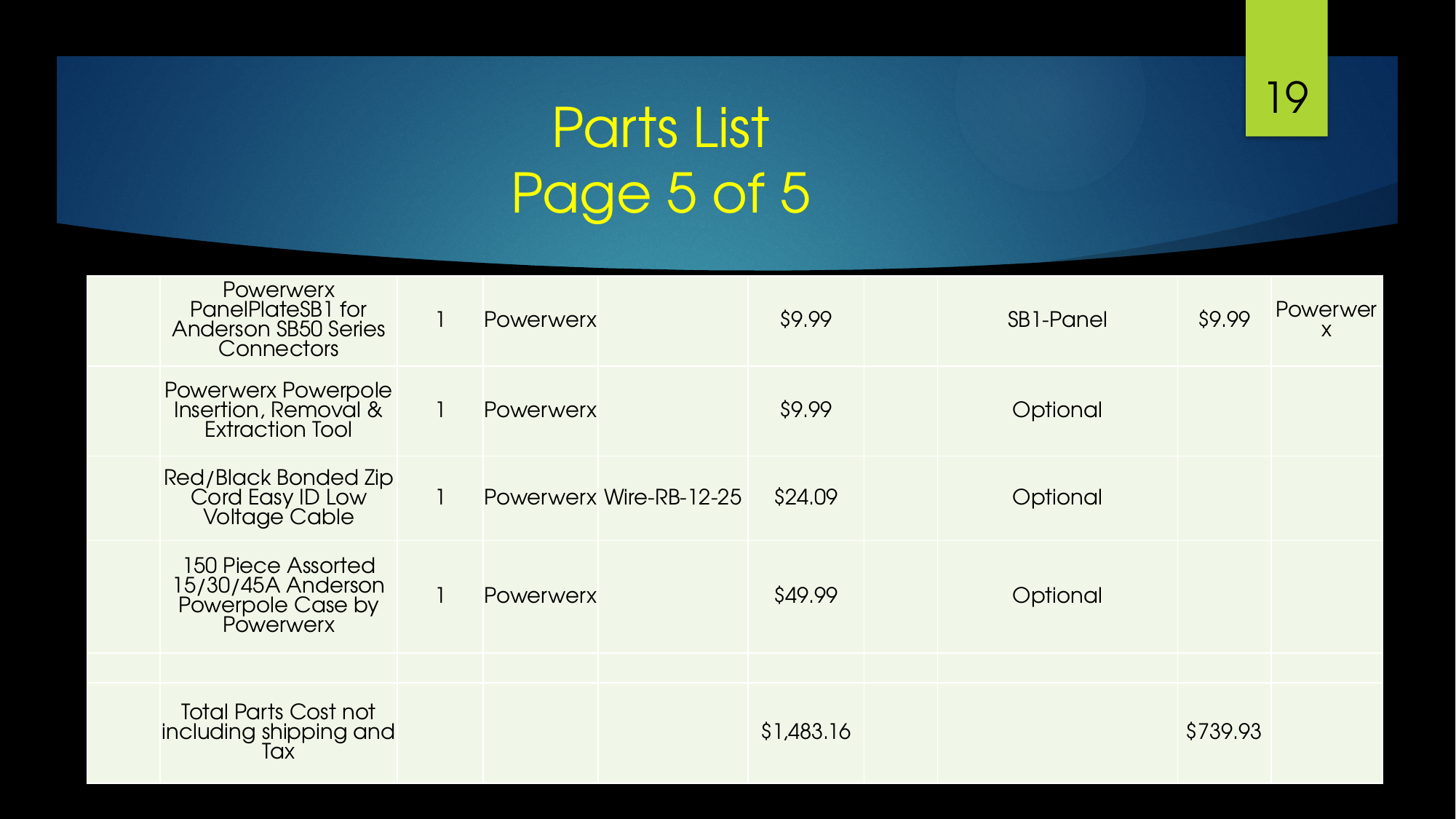

19
# Parts List Page 5 of 5
|  | Powerwerx PanelPlateSB1 for Anderson SB50 Series Connectors | 1 | Powerwerx |  | $9.99 |  | SB1-Panel | $9.99 | Powerwerx |
| --- | --- | --- | --- | --- | --- | --- | --- | --- | --- |
|  | Powerwerx Powerpole Insertion, Removal & Extraction Tool | 1 | Powerwerx |  | $9.99 |  | Optional |  |  |
|  | Red/Black Bonded Zip Cord Easy ID Low Voltage Cable | 1 | Powerwerx | Wire-RB-12-25 | $24.09 |  | Optional |  |  |
|  | 150 Piece Assorted 15/30/45A Anderson Powerpole Case by Powerwerx | 1 | Powerwerx |  | $49.99 |  | Optional |  |  |
|  |  |  |  |  |  |  |  |  |  |
|  | Total Parts Cost not including shipping and Tax |  |  |  | $1,483.16 |  |  | $739.93 |  |